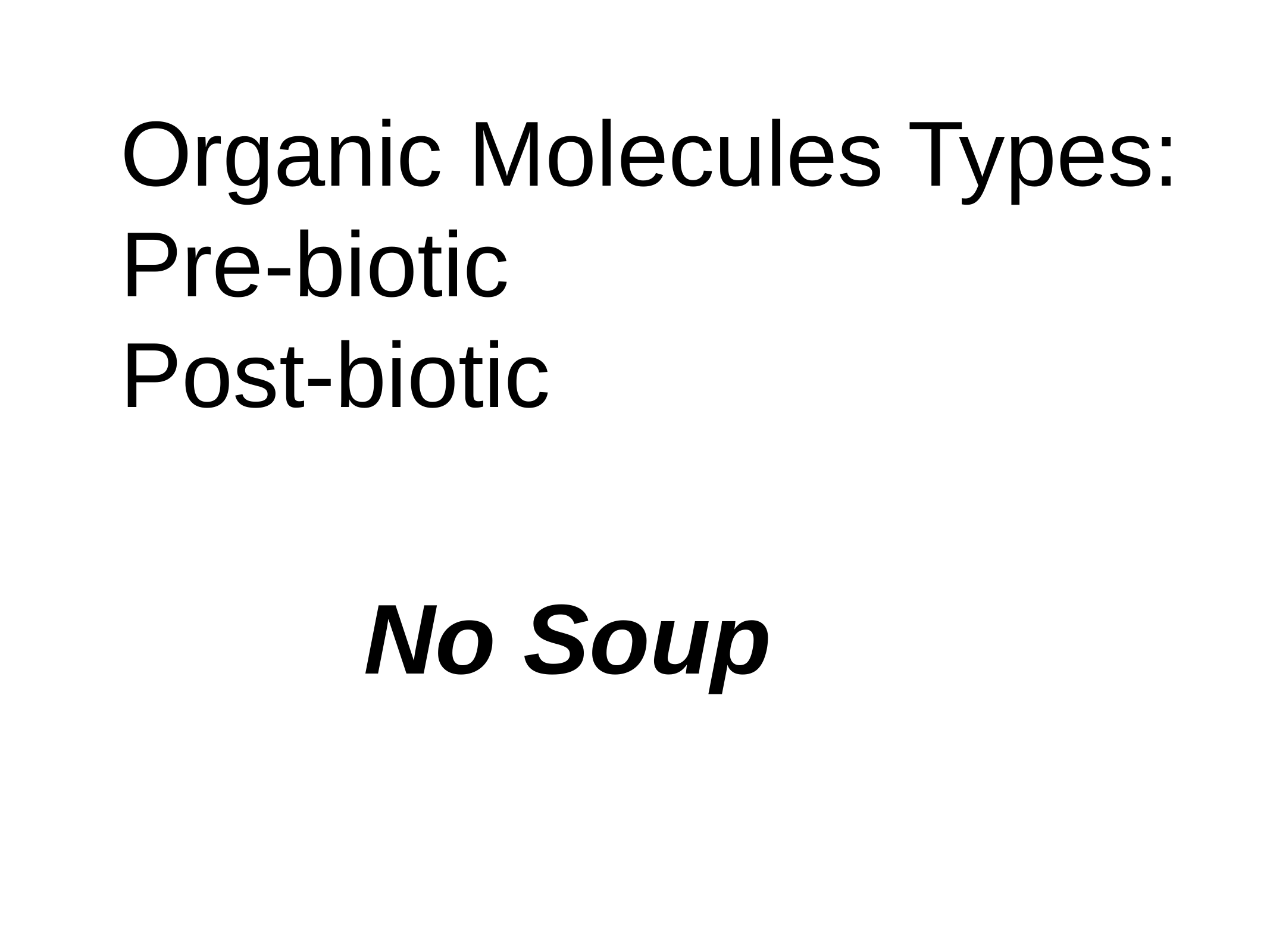

# Organic Molecules Types:
Pre-biotic
Post-biotic
No Soup